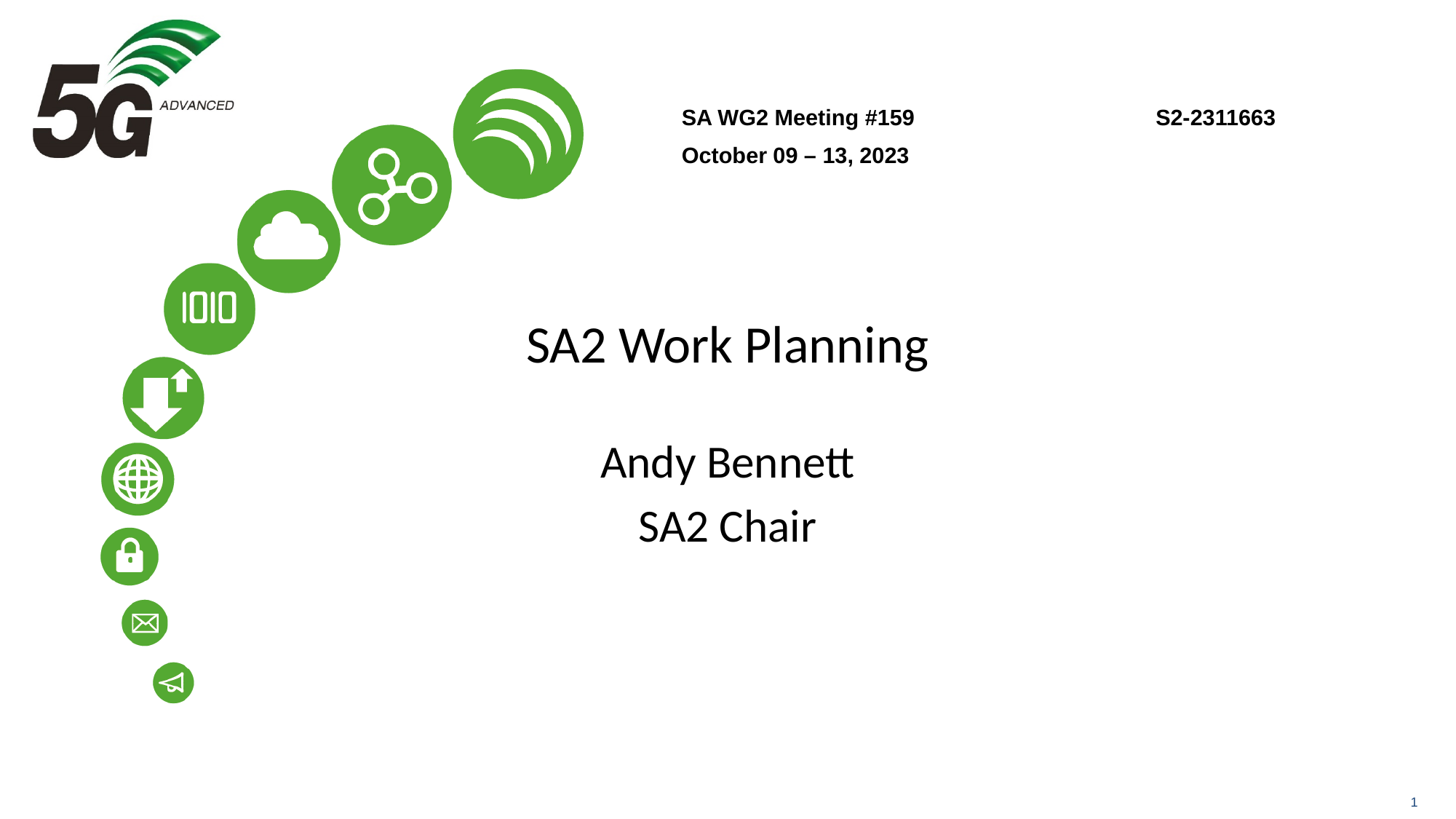

SA WG2 Meeting #159	S2-2311663
October 09 – 13, 2023
# SA2 Work Planning
Andy Bennett
SA2 Chair